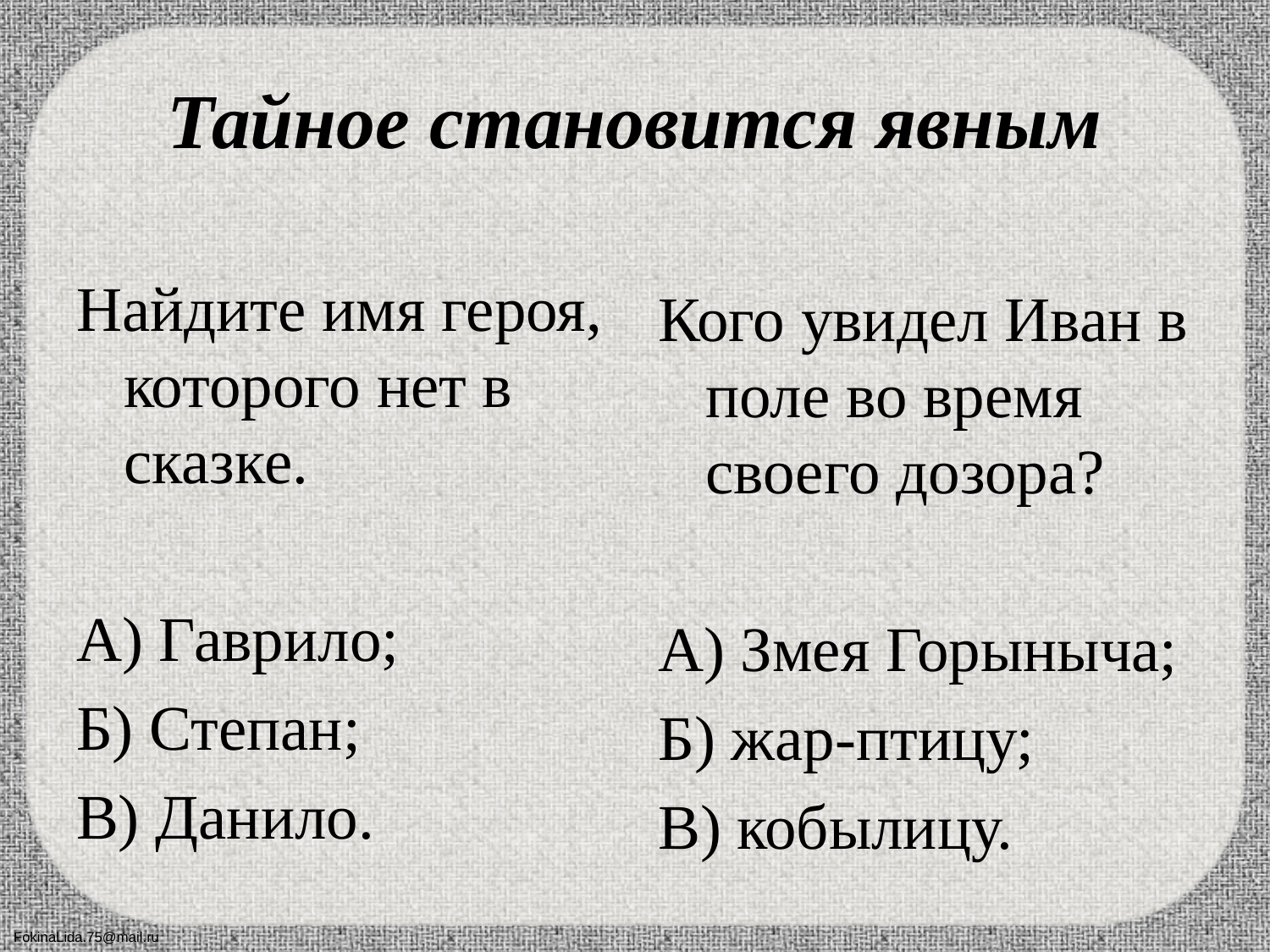

# Тайное становится явным

Найдите имя героя, которого нет в сказке.

А) Гаврило;
Б) Степан;
В) Данило.

Кого увидел Иван в поле во время своего дозора?

А) Змея Горыныча;
Б) жар-птицу;
В) кобылицу.